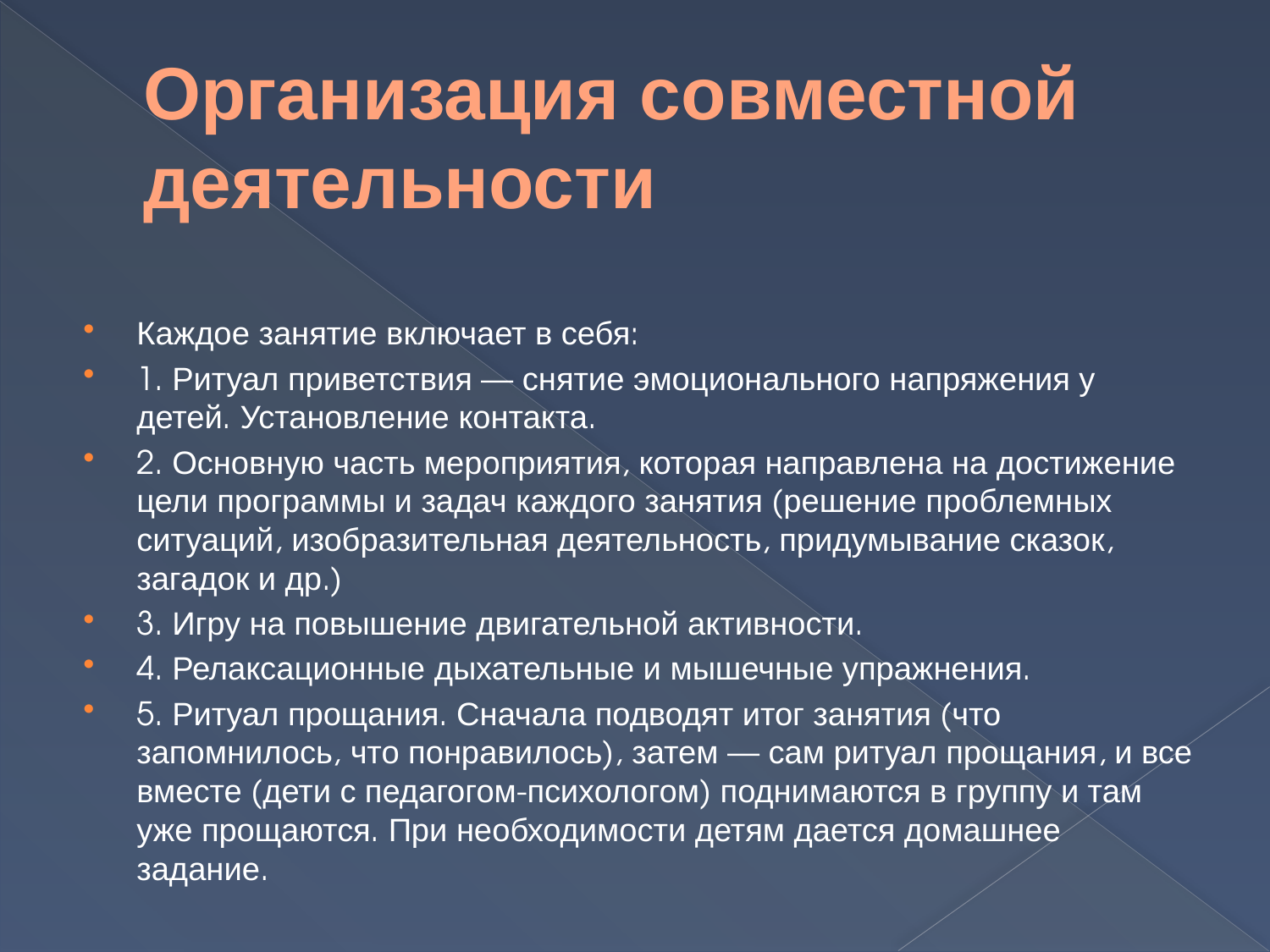

# Организация совместной деятельности

Каждое занятие включает в себя:
1. Ритуал приветствия — снятие эмоционального напряжения у детей. Установление контакта.
2. Основную часть мероприятия, которая направлена на до­стижение цели программы и задач каждого заня­тия (решение проблемных ситуаций, изобразитель­ная деятельность, придумывание сказок, загадок и др.)
3. Игру на повышение двигательной активности.
4. Релаксационные дыхательные и мышечные упраж­нения.
5. Ритуал прощания. Сначала подводят итог занятия (что запомнилось, что понравилось), затем — сам ритуал прощания, и все вместе (дети с педагогом-психологом) поднимаются в группу и там уже про­щаются. При необходимости детям дается домаш­нее задание.